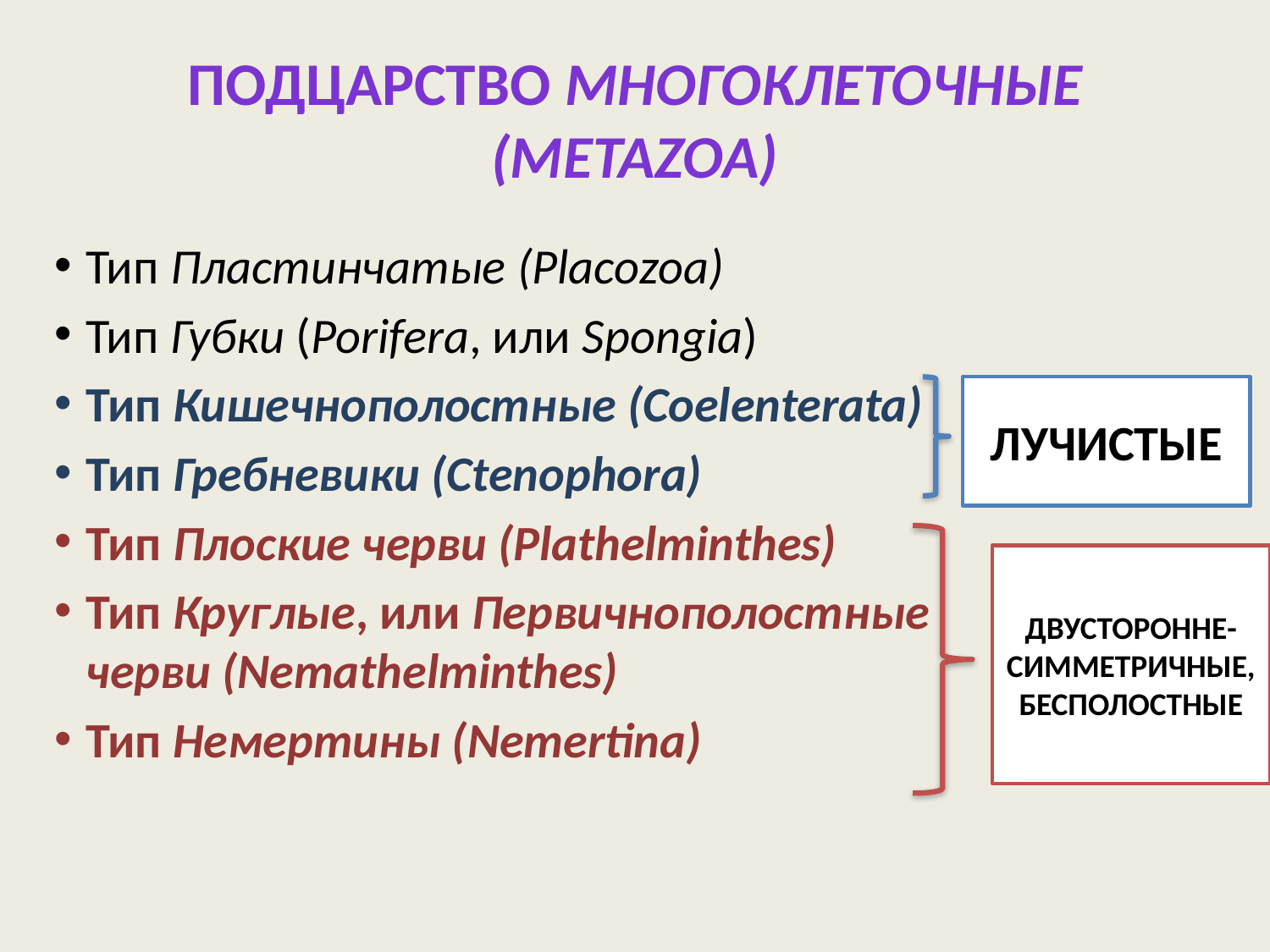

# Подцарство Многоклеточные (Metazoa)
Тип Пластинчатые (Placozoa)
Тип Губки (Porifera, или Spongia)
Тип Кишечнополостные (Coelenterata)
Тип Гребневики (Ctenophora)
Тип Плоские черви (Plathelminthes)
Тип Круглые, или Первичнополостные черви (Nemathelminthes)
Тип Немертины (Nemertina)

ЛУЧИСТЫЕ

ДВУСТОРОННЕ-СИММЕТРИЧНЫЕ, БЕСПОЛОСТНЫЕ